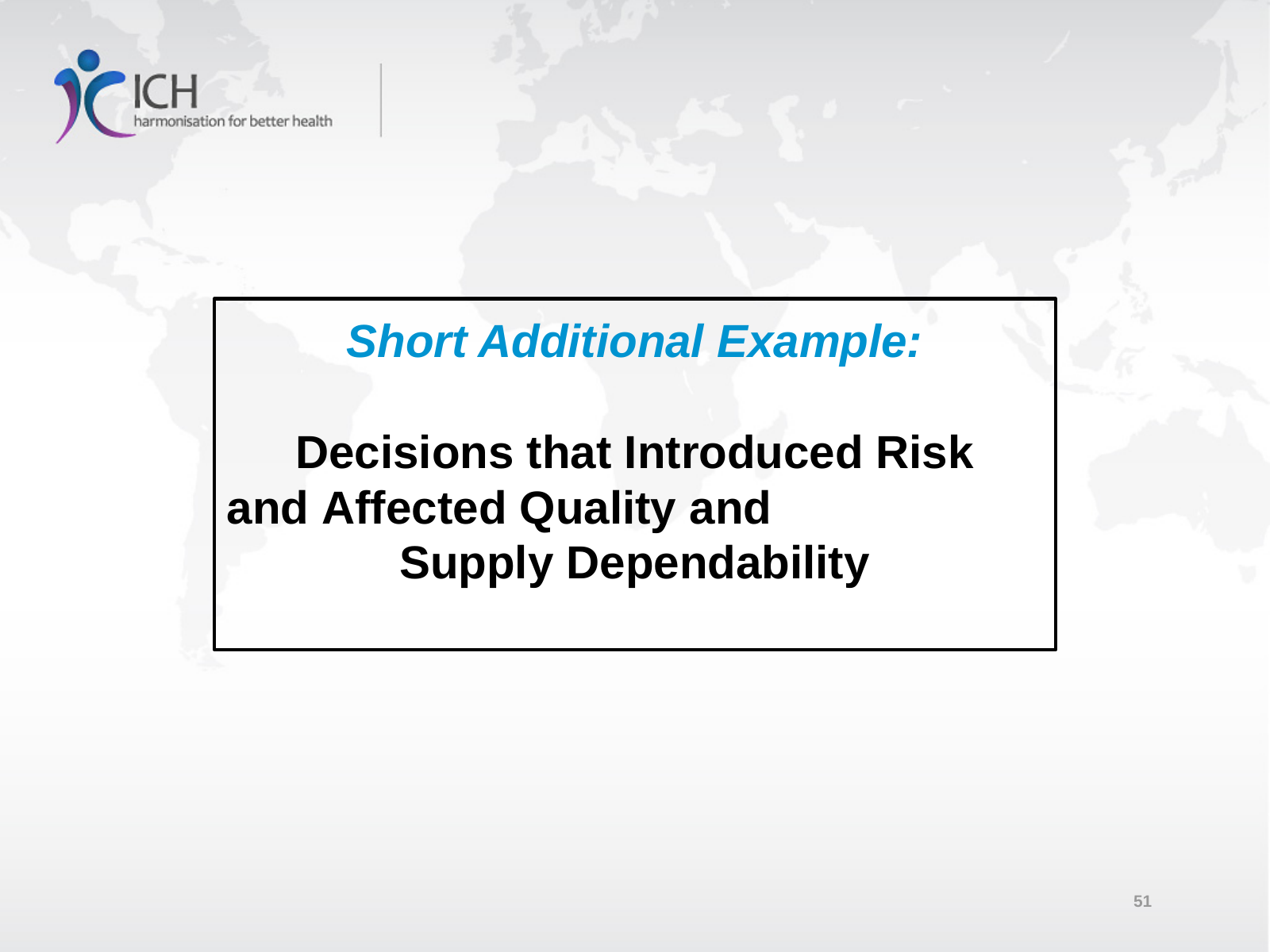

Short Additional Example:

Decisions that Introduced Risk and Affected Quality and                      Supply Dependability​